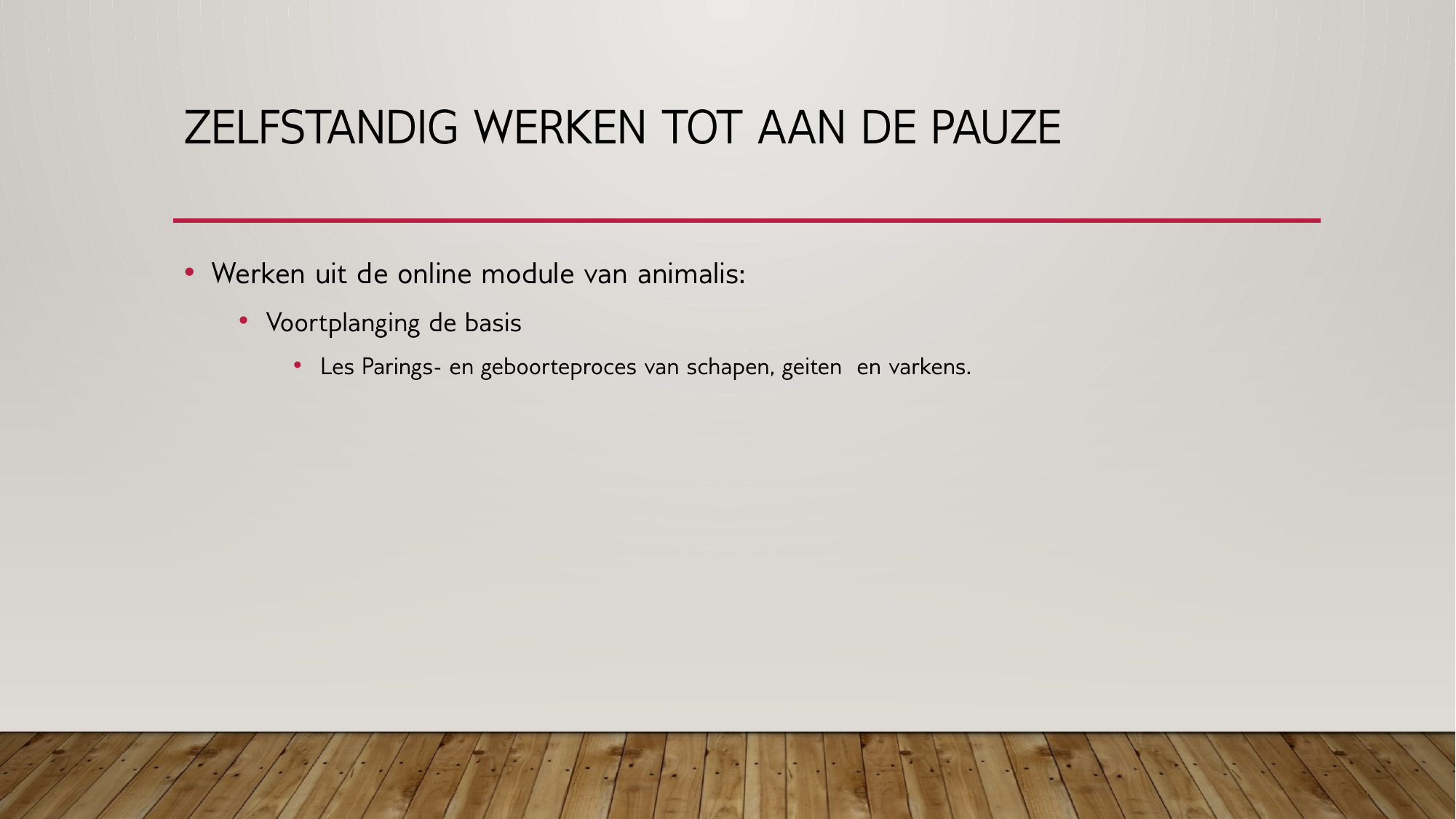

# Zelfstandig werken tot aan de PAuze
Werken uit de online module van animalis:
Voortplanging de basis
Les Parings- en geboorteproces van schapen, geiten  en varkens.